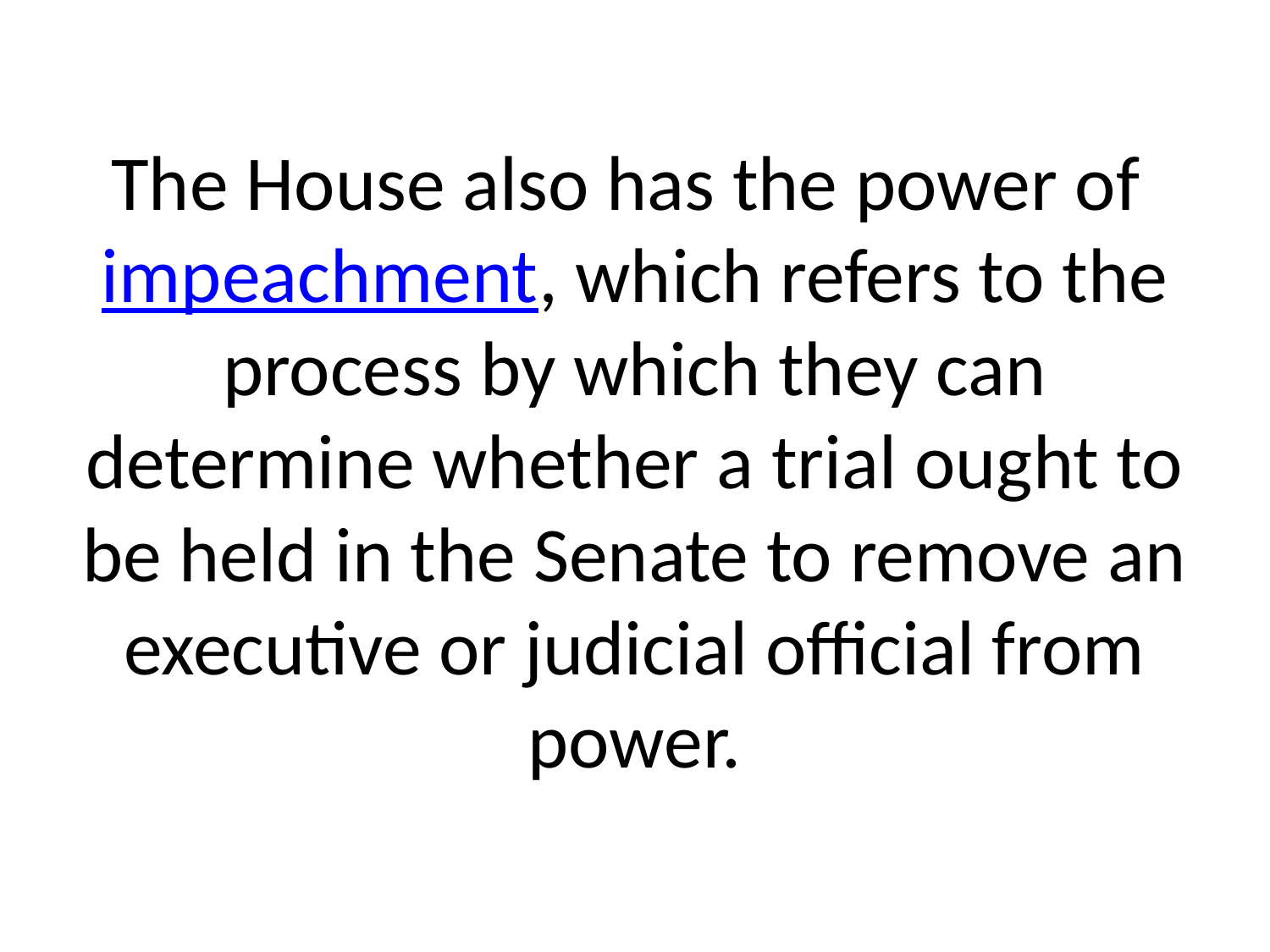

# The House also has the power of impeachment, which refers to the process by which they can determine whether a trial ought to be held in the Senate to remove an executive or judicial official from power.